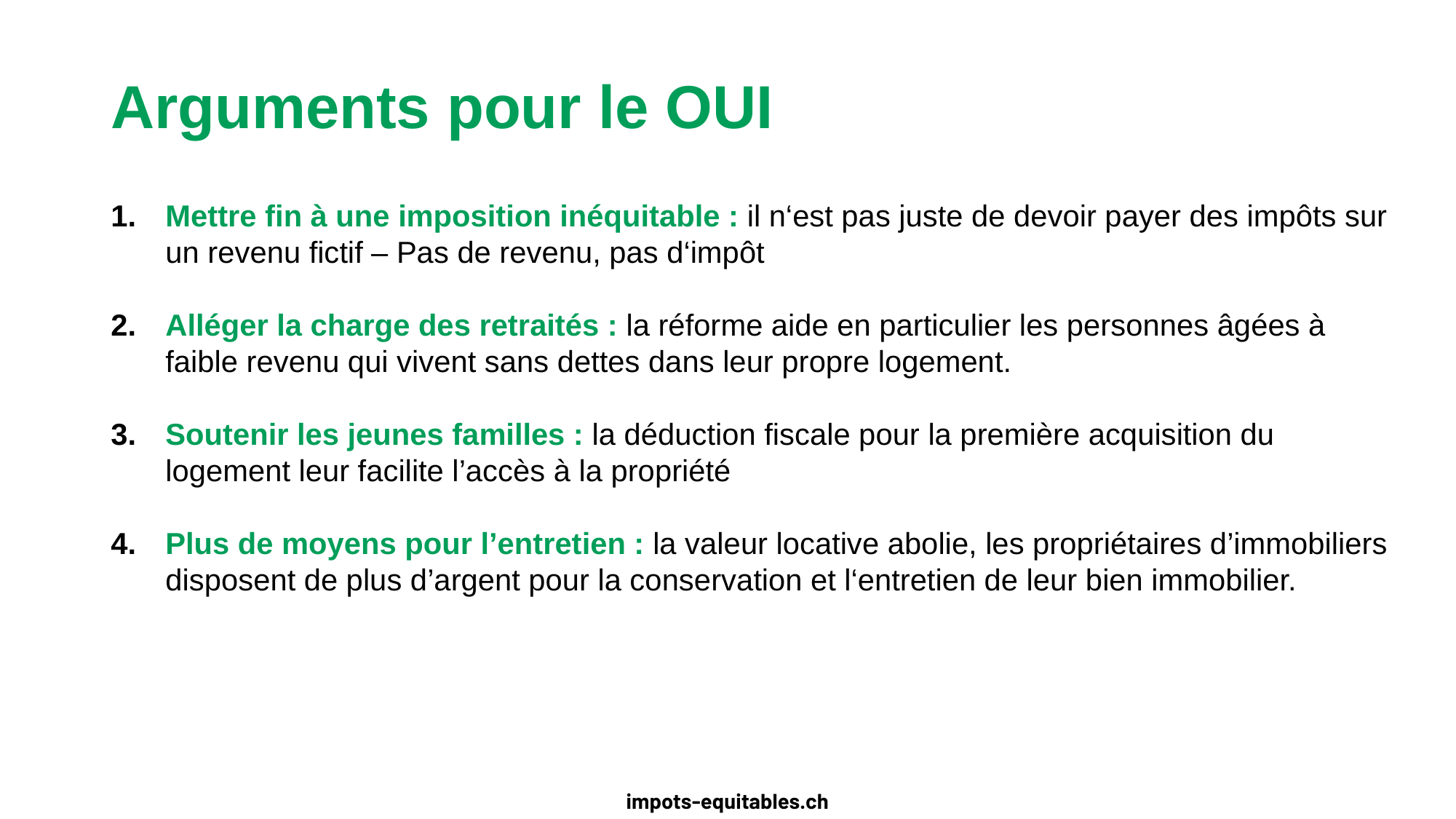

# Arguments pour le OUI
Mettre fin à une imposition inéquitable : il n‘est pas juste de devoir payer des impôts sur un revenu fictif – Pas de revenu, pas d‘impôt
Alléger la charge des retraités : la réforme aide en particulier les personnes âgées à faible revenu qui vivent sans dettes dans leur propre logement.
Soutenir les jeunes familles : la déduction fiscale pour la première acquisition du logement leur facilite l’accès à la propriété
Plus de moyens pour l’entretien : la valeur locative abolie, les propriétaires d’immobiliers disposent de plus d’argent pour la conservation et l‘entretien de leur bien immobilier.
impots-equitables.ch